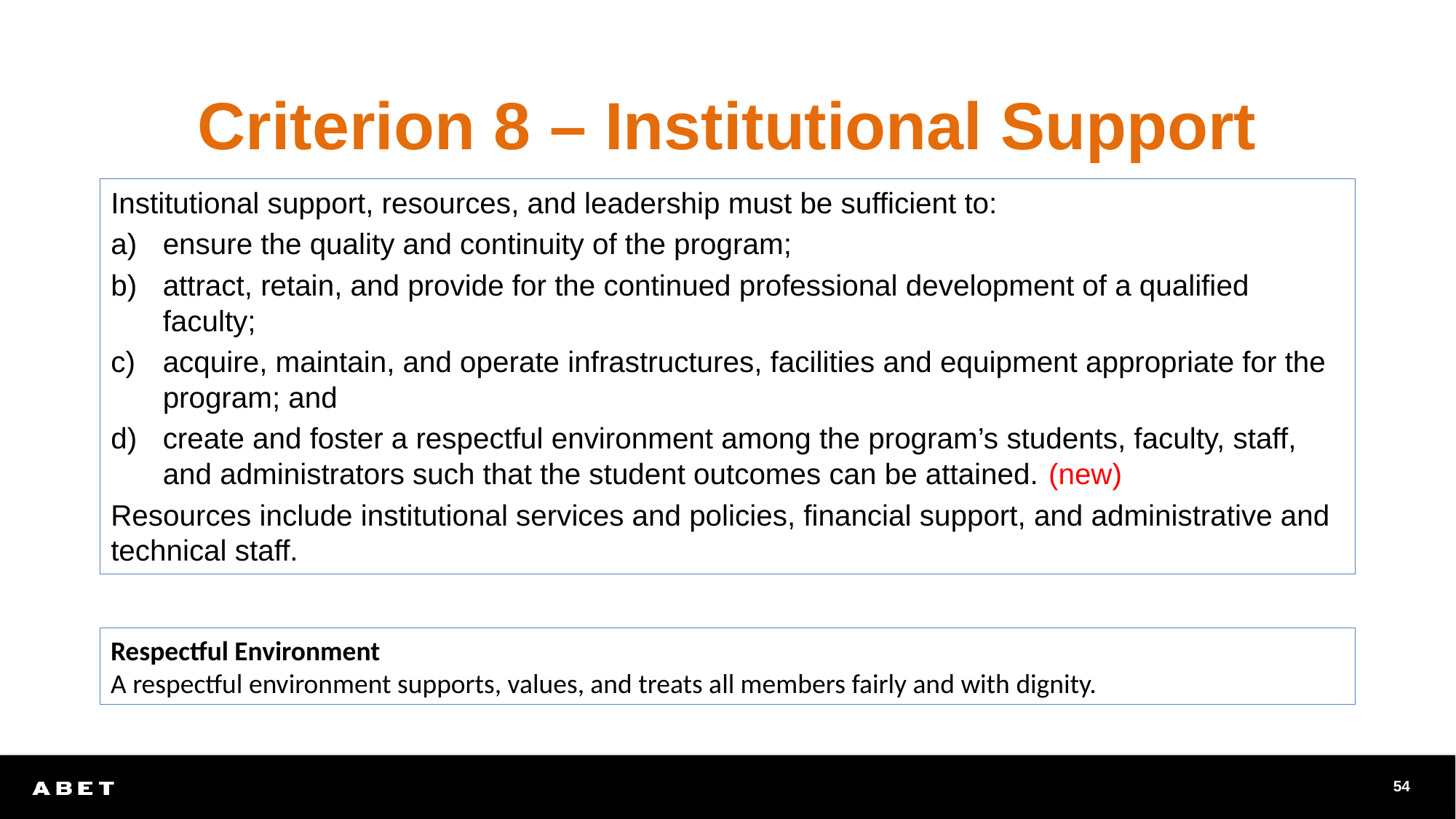

# Criterion 8 – Institutional Support
Institutional support, resources, and leadership must be sufficient to:
ensure the quality and continuity of the program;
attract, retain, and provide for the continued professional development of a qualified faculty;
acquire, maintain, and operate infrastructures, facilities and equipment appropriate for the program; and
create and foster a respectful environment among the program’s students, faculty, staff, and administrators such that the student outcomes can be attained. (new)
Resources include institutional services and policies, financial support, and administrative and technical staff.
Respectful Environment
A respectful environment supports, values, and treats all members fairly and with dignity.